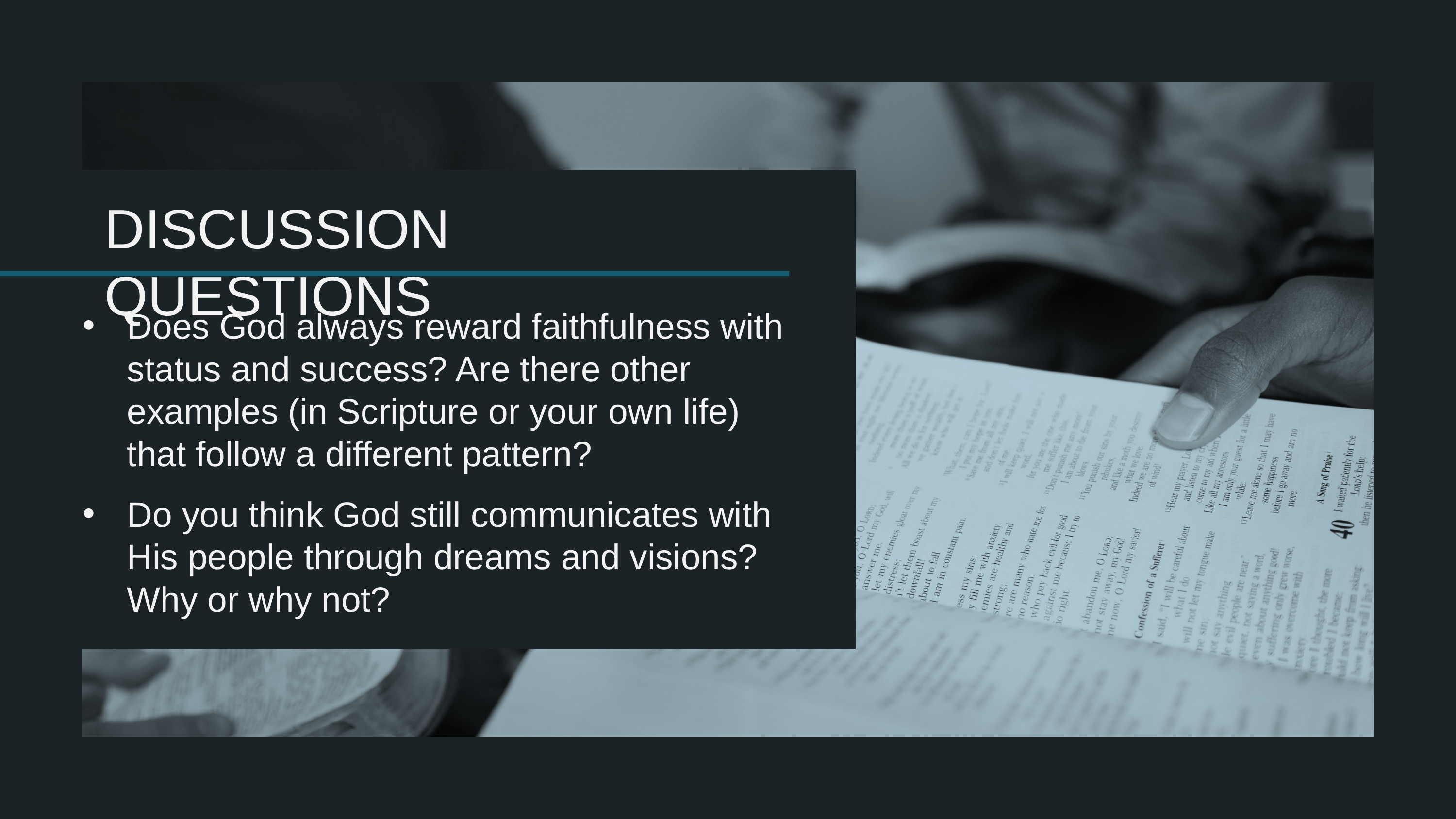

Does God always reward faithfulness with status and success? Are there other examples (in Scripture or your own life) that follow a different pattern?
Do you think God still communicates with His people through dreams and visions? Why or why not?